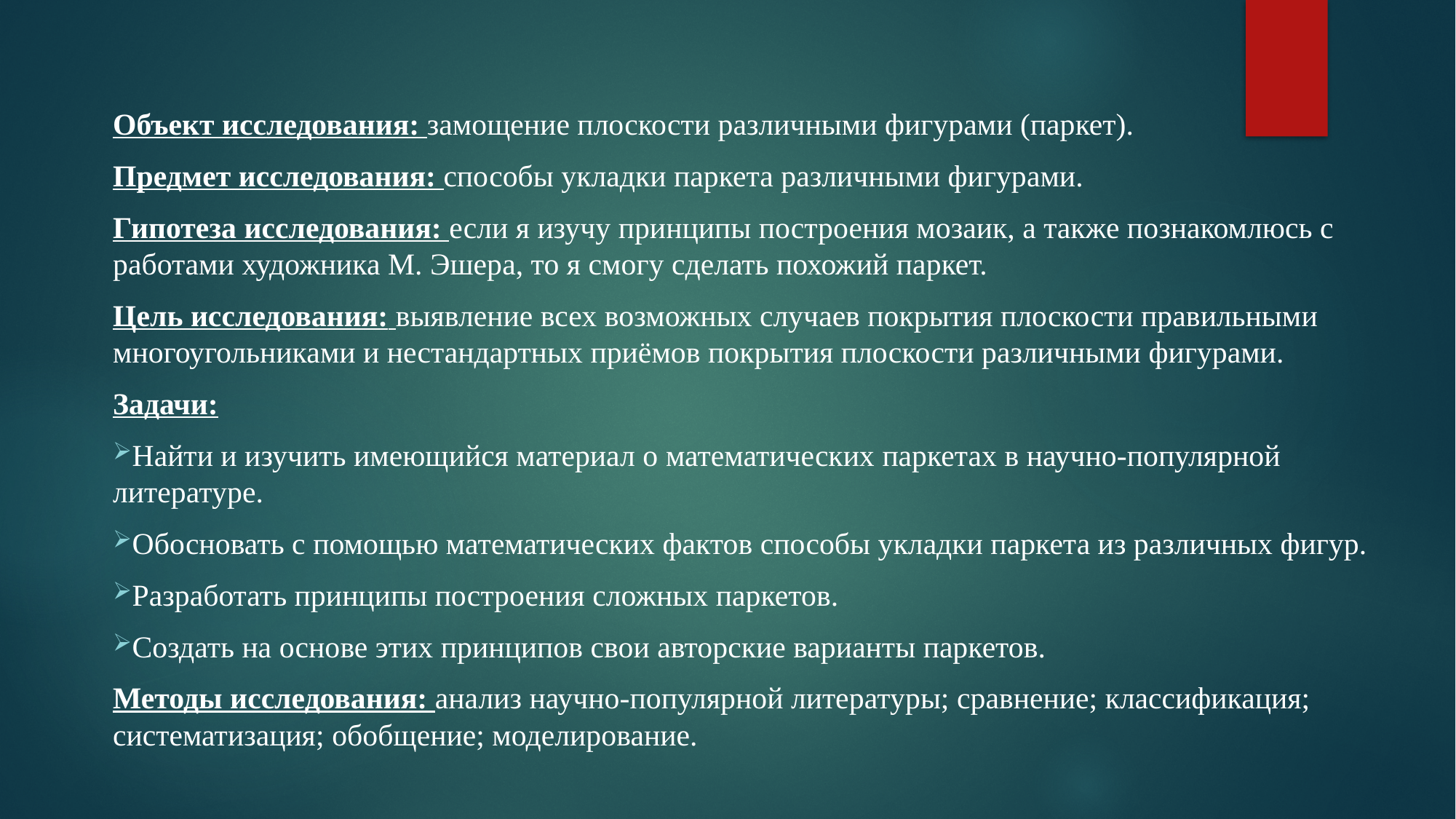

Объект исследования: замощение плоскости различными фигурами (паркет).
Предмет исследования: способы укладки паркета различными фигурами.
Гипотеза исследования: если я изучу принципы построения мозаик, а также познакомлюсь с работами художника М. Эшера, то я смогу сделать похожий паркет.
Цель исследования: выявление всех возможных случаев покрытия плоскости правильными многоугольниками и нестандартных приёмов покрытия плоскости различными фигурами.
Задачи:
Найти и изучить имеющийся материал о математических паркетах в научно-популярной литературе.
Обосновать с помощью математических фактов способы укладки паркета из различных фигур.
Разработать принципы построения сложных паркетов.
Создать на основе этих принципов свои авторские варианты паркетов.
Методы исследования: анализ научно-популярной литературы; сравнение; классификация; систематизация; обобщение; моделирование.

#